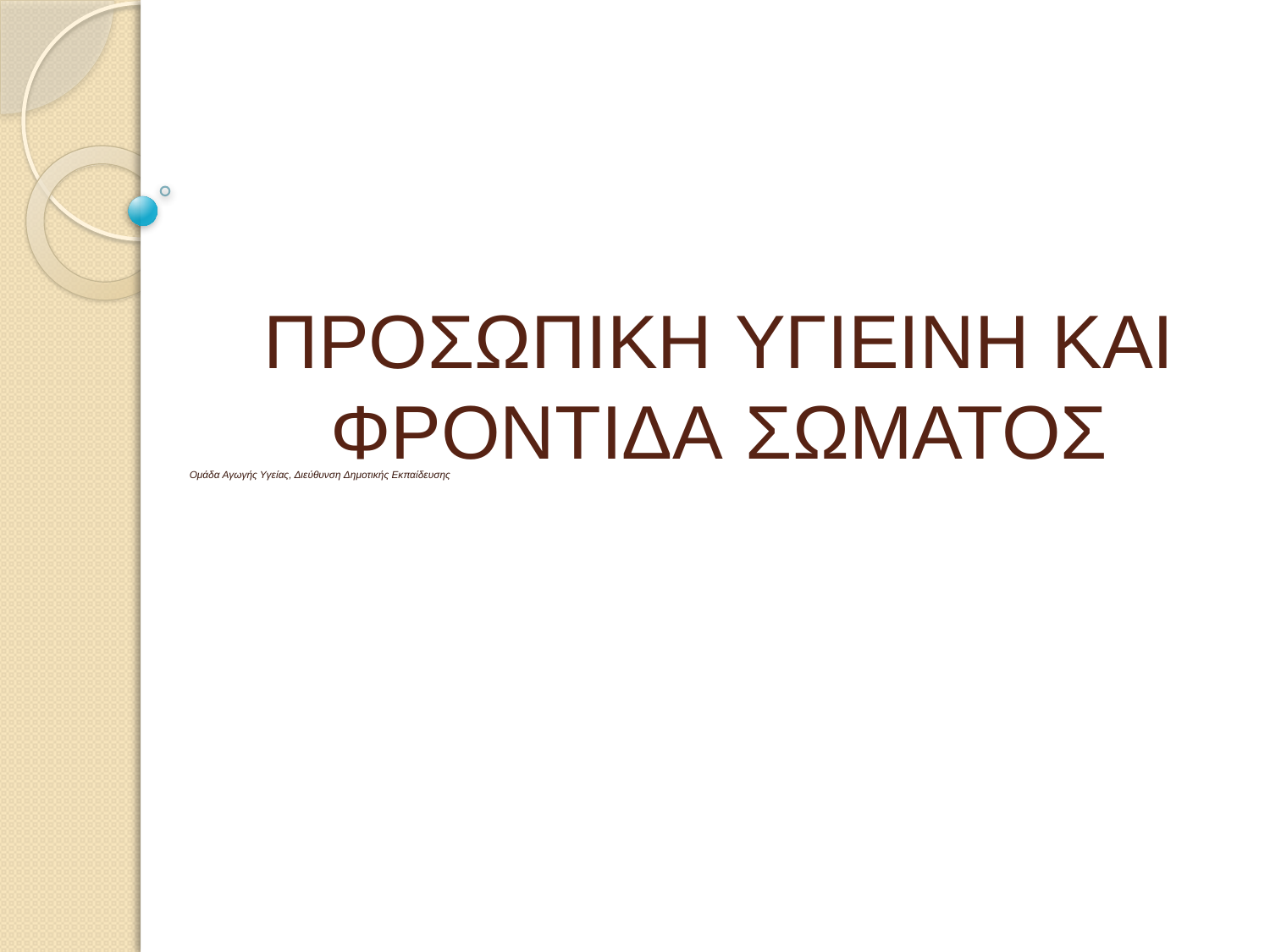

Ομάδα Αγωγής Υγείας, Διεύθυνση Δημοτικής Εκπαίδευσης

# ΠΡΟΣΩΠΙΚΗ ΥΓΙΕΙΝΗ ΚΑΙ ΦΡΟΝΤΙΔΑ ΣΩΜΑΤΟΣ